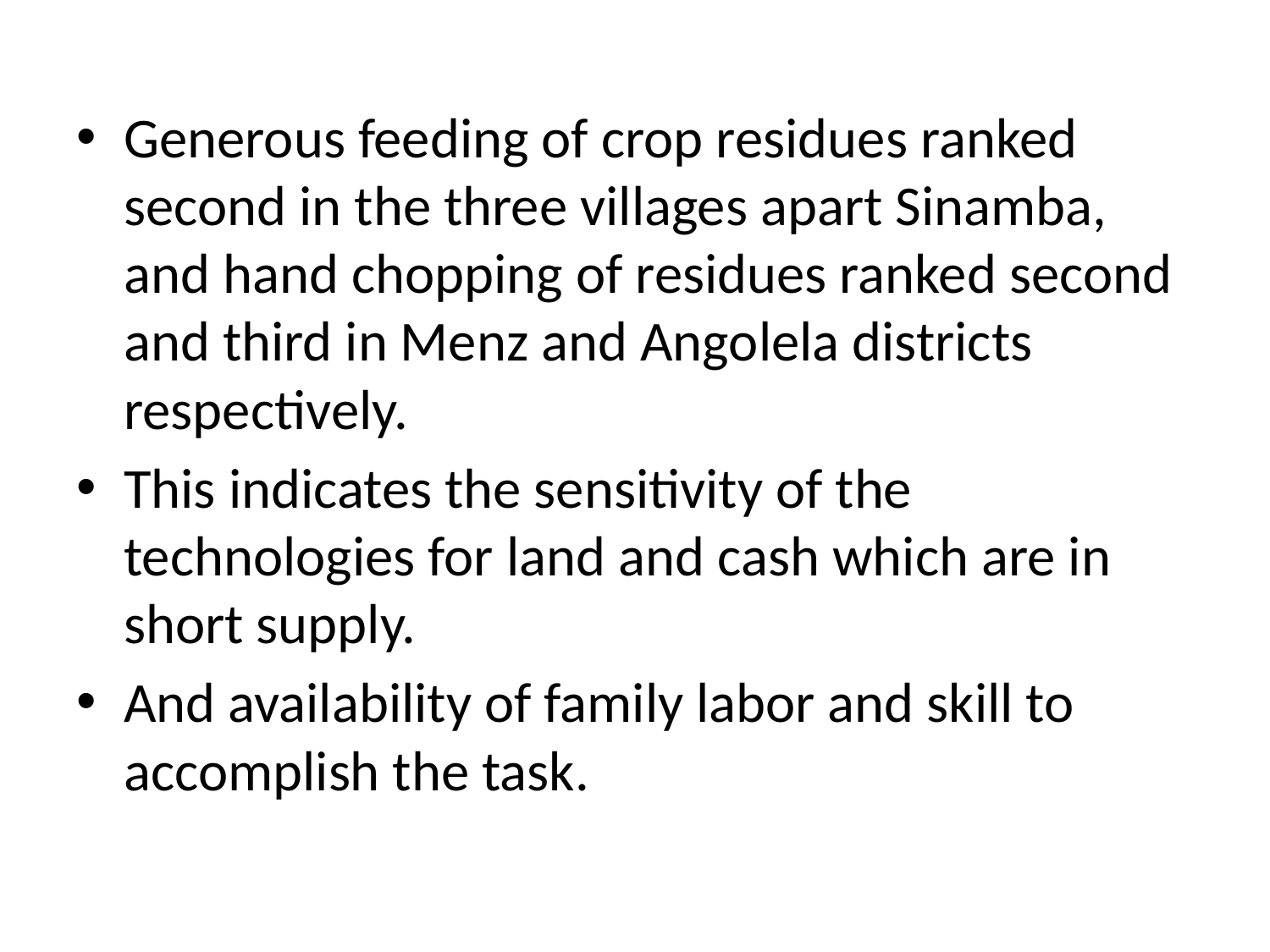

Generous feeding of crop residues ranked second in the three villages apart Sinamba, and hand chopping of residues ranked second and third in Menz and Angolela districts respectively.
This indicates the sensitivity of the technologies for land and cash which are in short supply.
And availability of family labor and skill to accomplish the task.